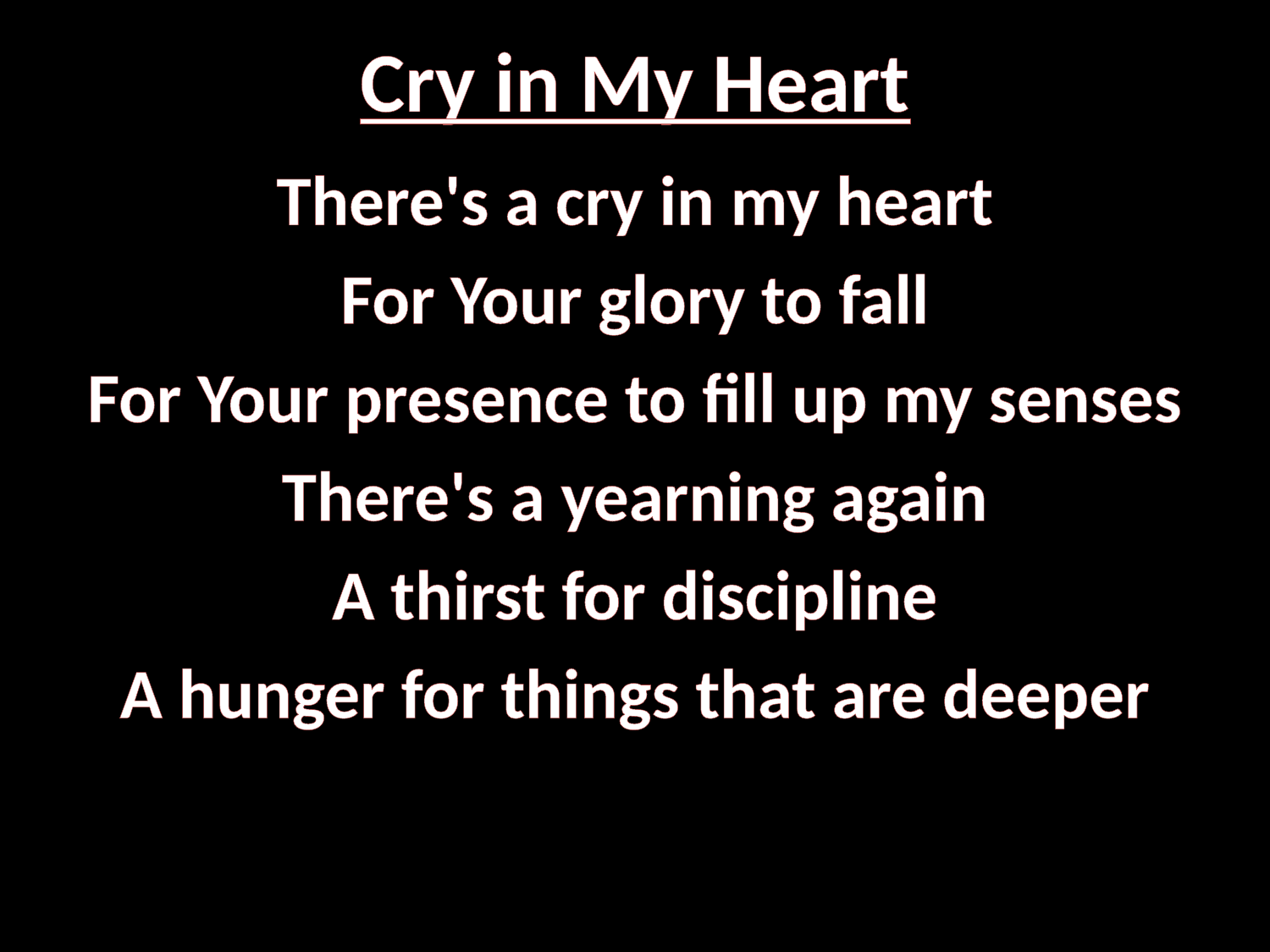

# Cry in My Heart
There's a cry in my heart
For Your glory to fall
For Your presence to fill up my senses
There's a yearning again
A thirst for discipline
A hunger for things that are deeper